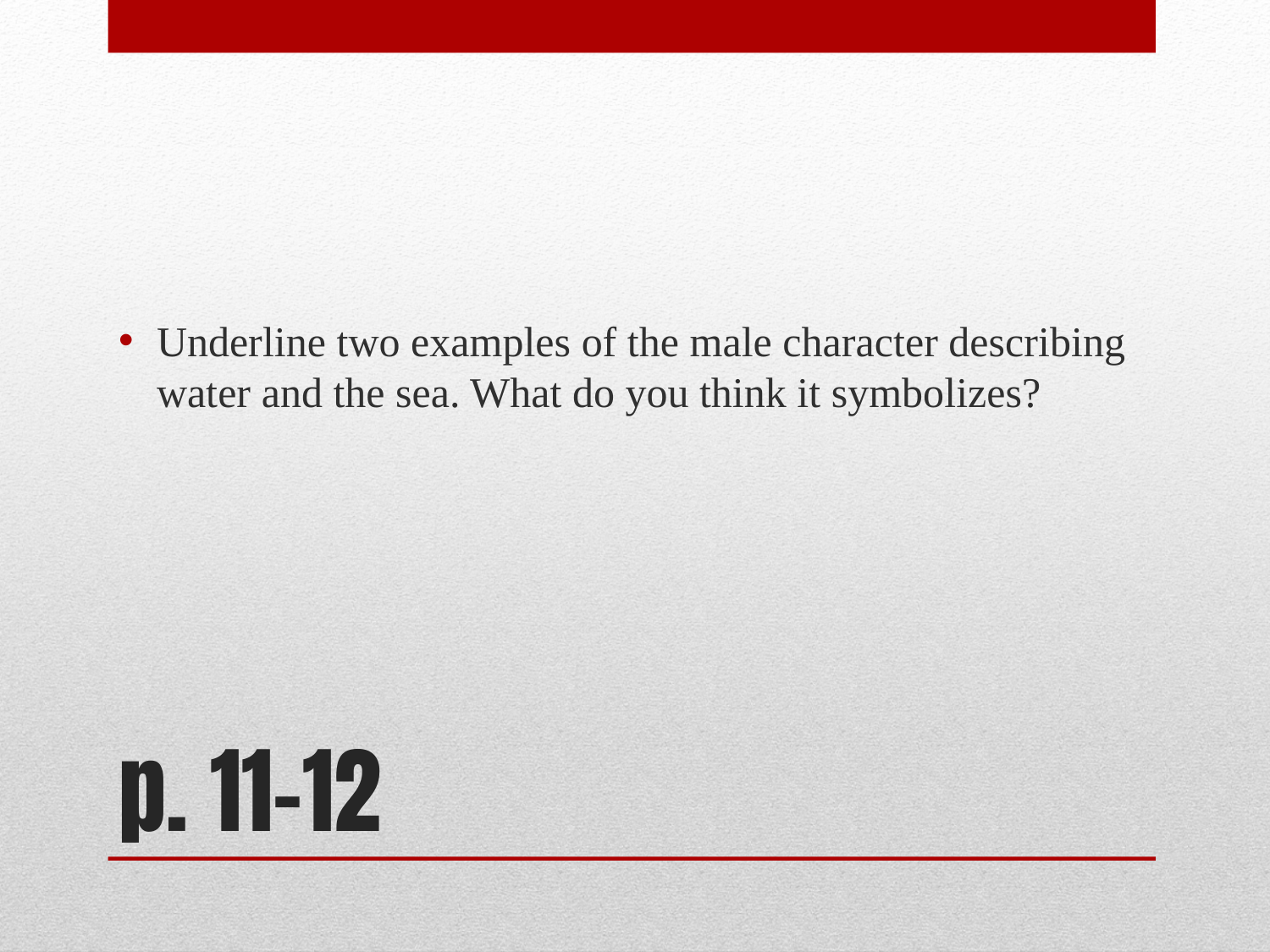

Underline two examples of the male character describing water and the sea. What do you think it symbolizes?
# p. 11-12